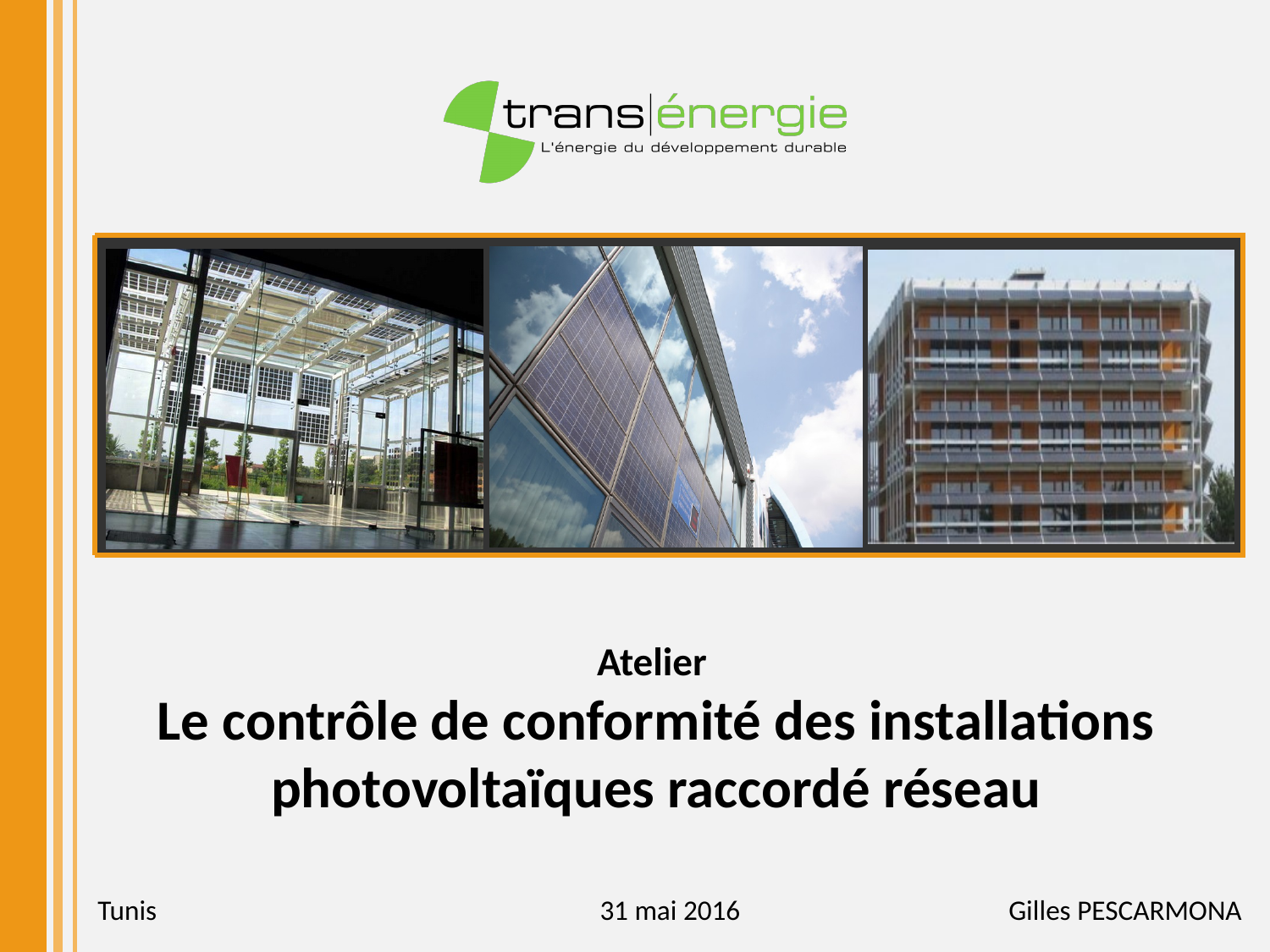

# Atelier Le contrôle de conformité des installations photovoltaïques raccordé réseau
Tunis
31 mai 2016

Gilles PESCARMONA